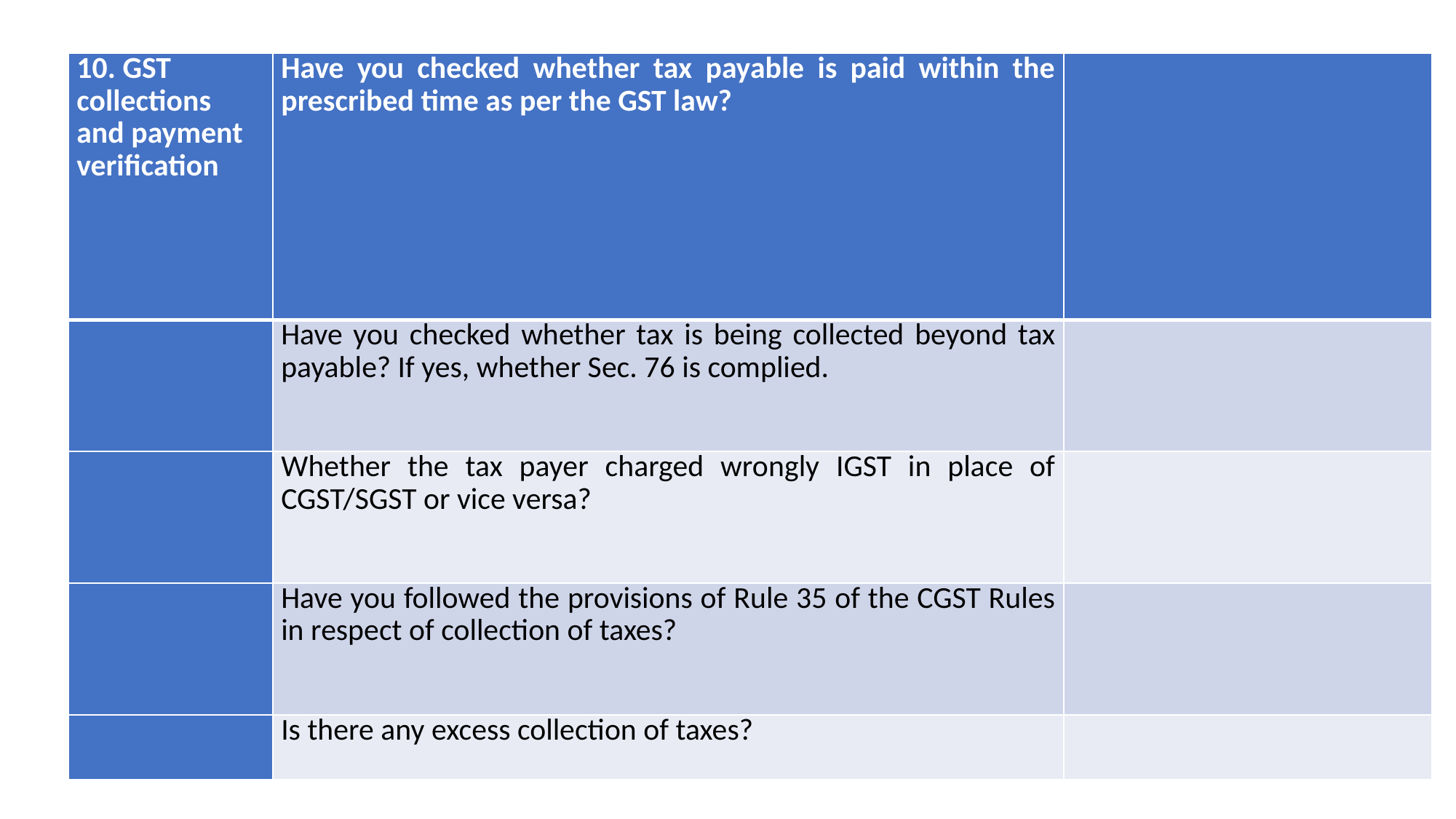

| 10. GST collections and payment verification | Have you checked whether tax payable is paid within the prescribed time as per the GST law? |  |
| --- | --- | --- |
|  | Have you checked whether tax is being collected beyond tax payable? If yes, whether Sec. 76 is complied. |  |
|  | Whether the tax payer charged wrongly IGST in place of CGST/SGST or vice versa? |  |
|  | Have you followed the provisions of Rule 35 of the CGST Rules in respect of collection of taxes? |  |
|  | Is there any excess collection of taxes? |  |